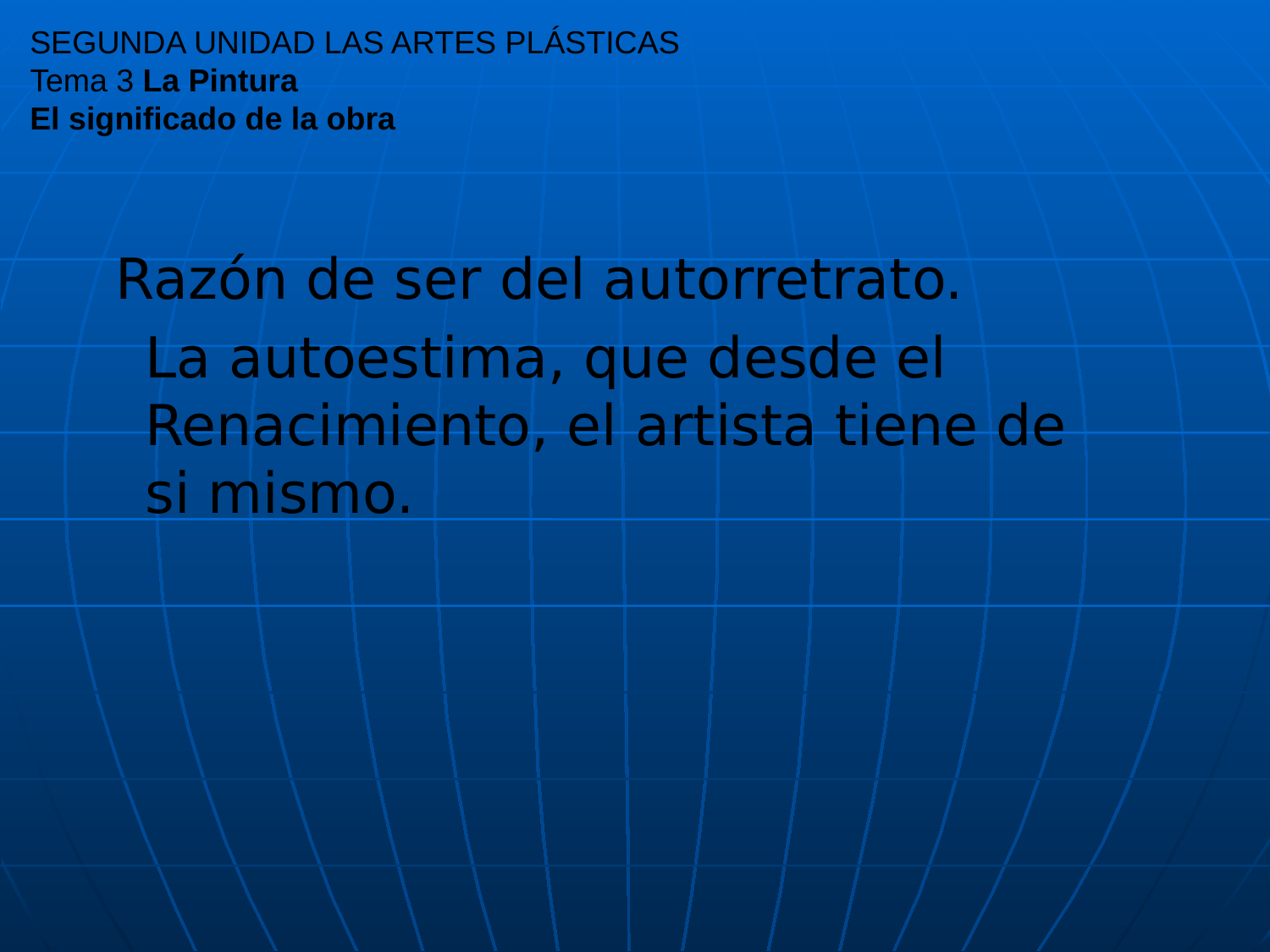

# SEGUNDA UNIDAD LAS ARTES PLÁSTICAS Tema 3 La Pintura El significado de la obra
 Razón de ser del autorretrato.
	La autoestima, que desde el Renacimiento, el artista tiene de si mismo.